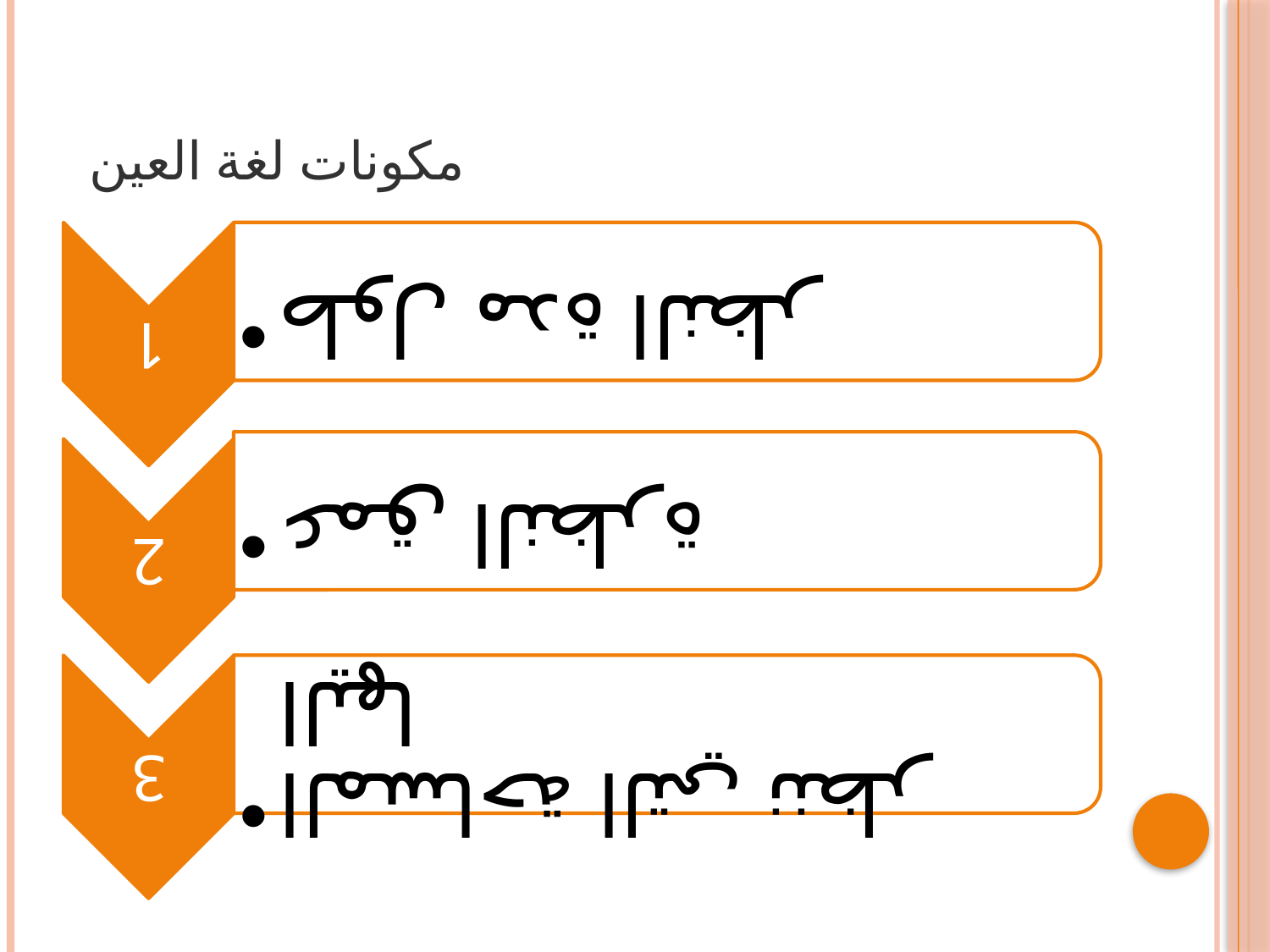

# مكونات لغة العين
1
طول مدة النظر
2
عمق النظرة
3
المساحة التي ننظر اليها